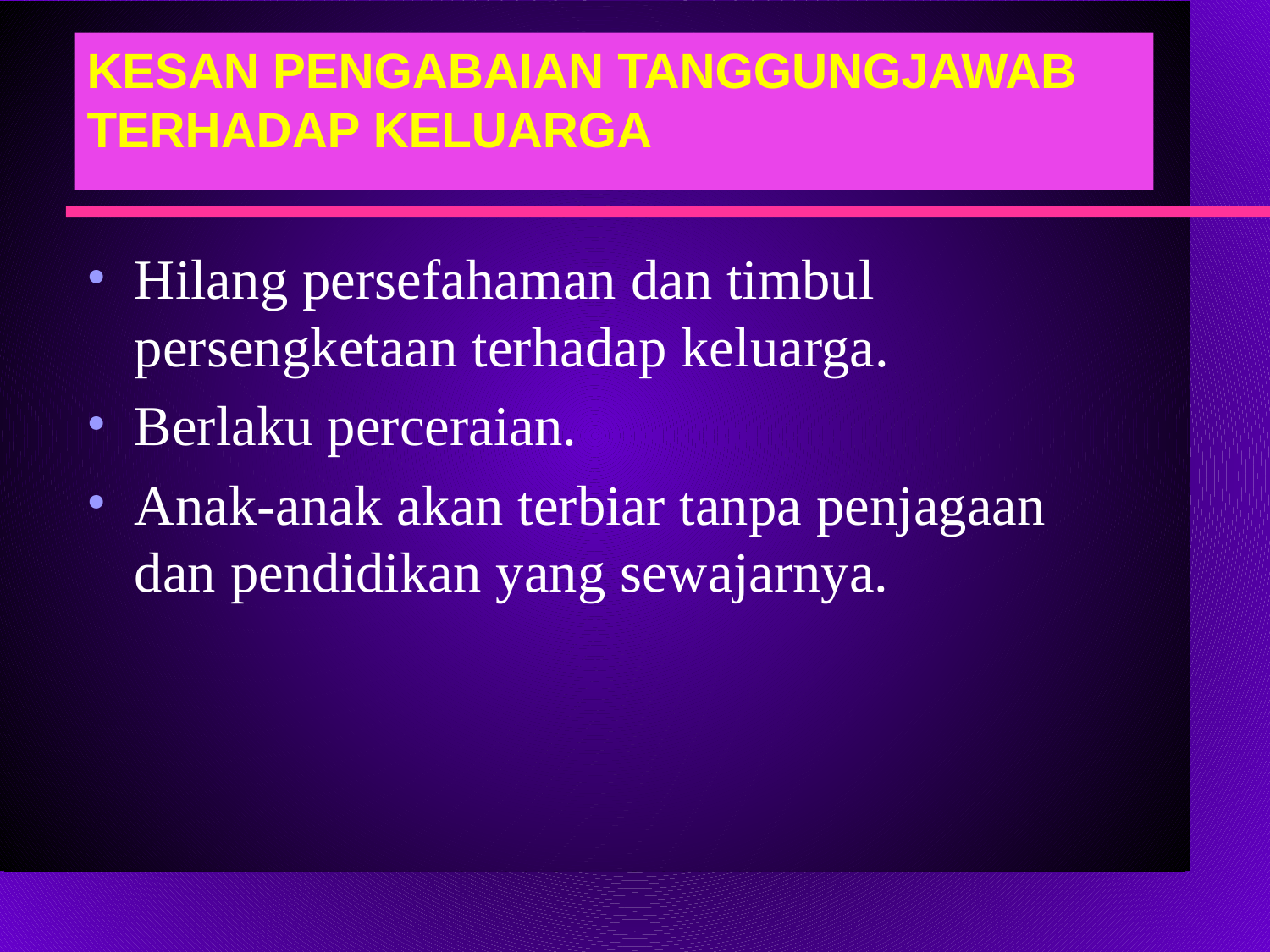

# KESAN PENGABAIAN TANGGUNGJAWAB TERHADAP KELUARGA
Hilang persefahaman dan timbul persengketaan terhadap keluarga.
Berlaku perceraian.
Anak-anak akan terbiar tanpa penjagaan dan pendidikan yang sewajarnya.